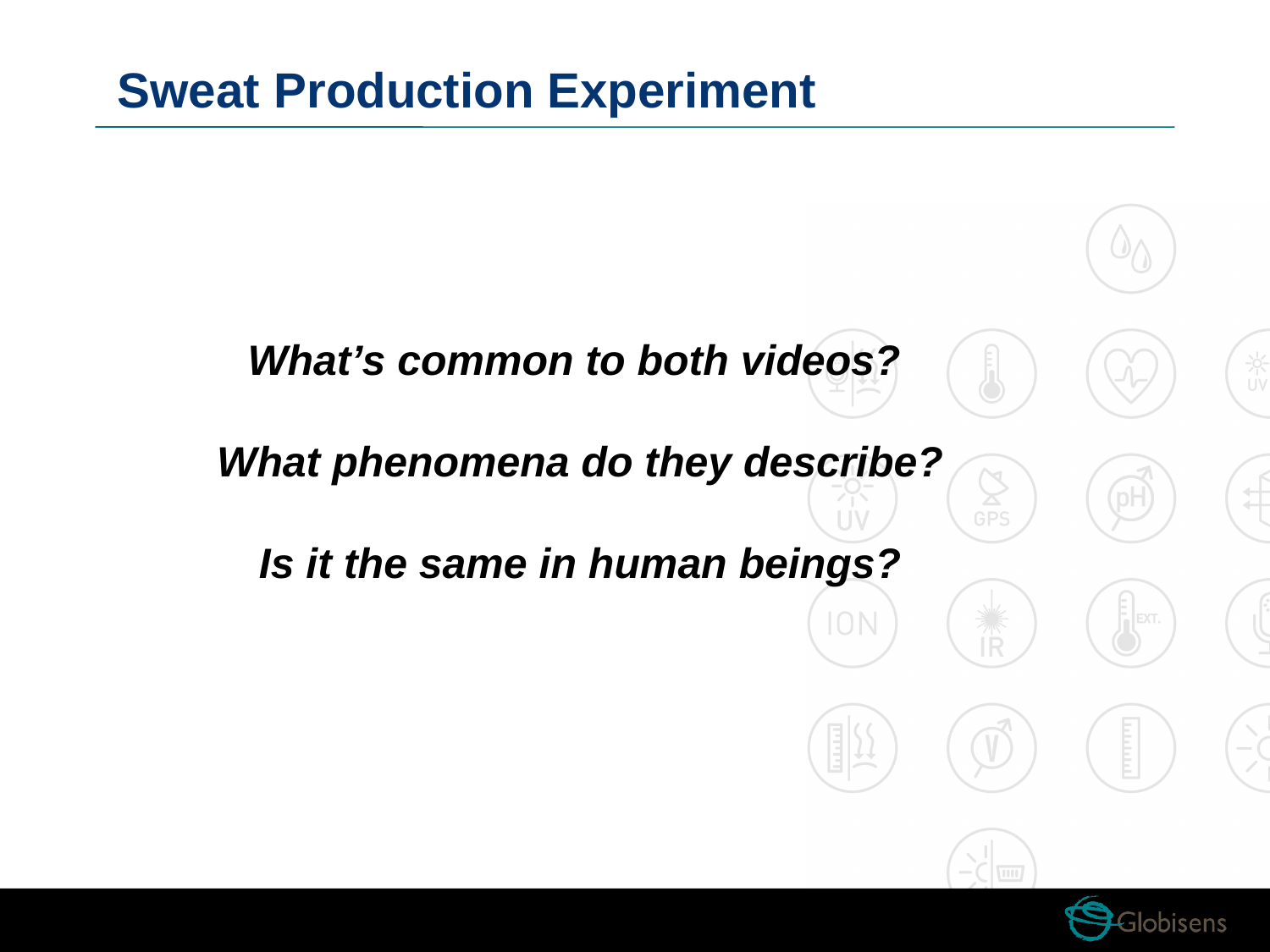

Sweat Production Experiment
What’s common to both videos?

What phenomena do they describe?

Is it the same in human beings?